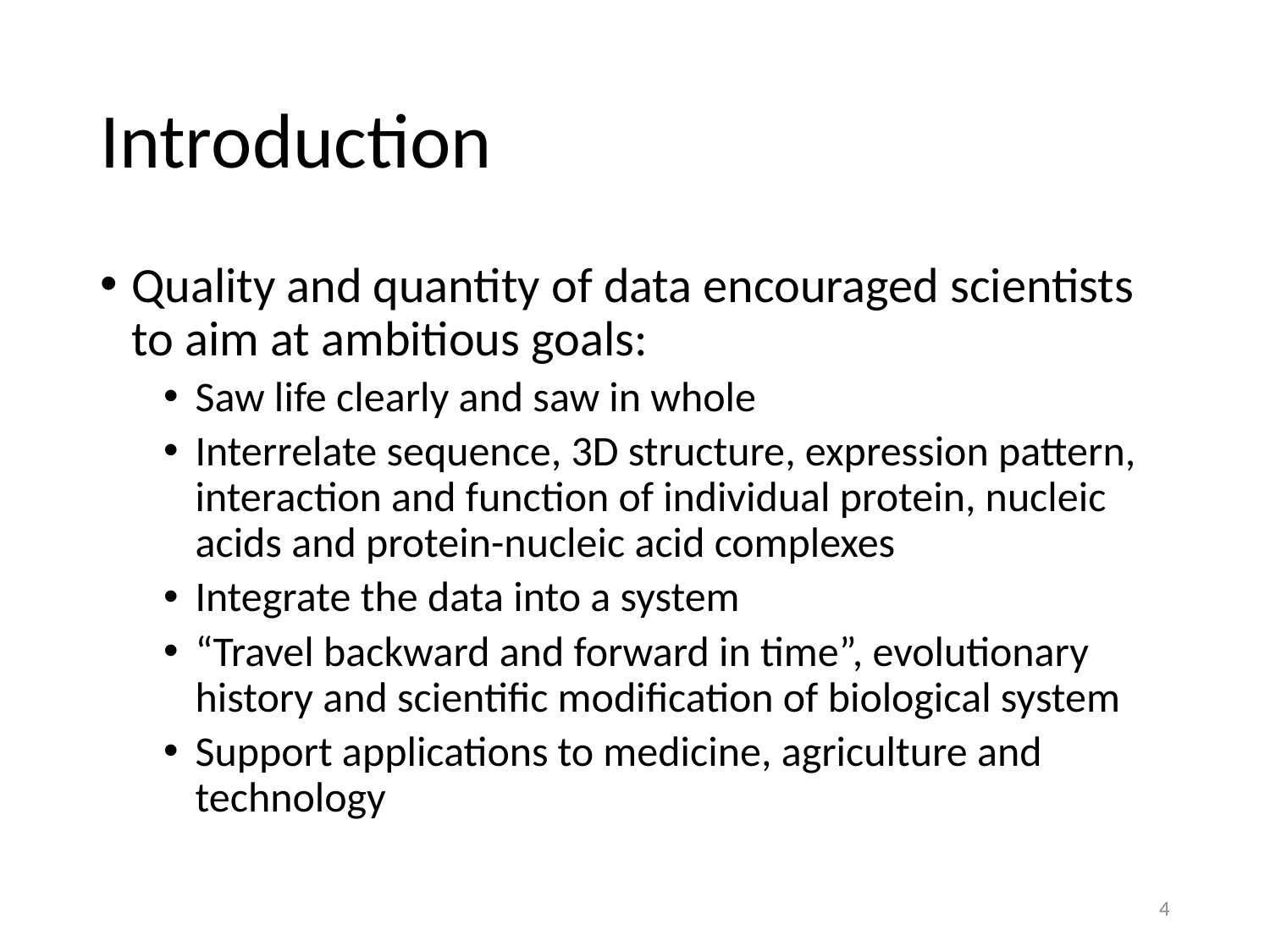

# Introduction
Quality and quantity of data encouraged scientists to aim at ambitious goals:
Saw life clearly and saw in whole
Interrelate sequence, 3D structure, expression pattern, interaction and function of individual protein, nucleic acids and protein-nucleic acid complexes
Integrate the data into a system
“Travel backward and forward in time”, evolutionary history and scientific modification of biological system
Support applications to medicine, agriculture and technology

4